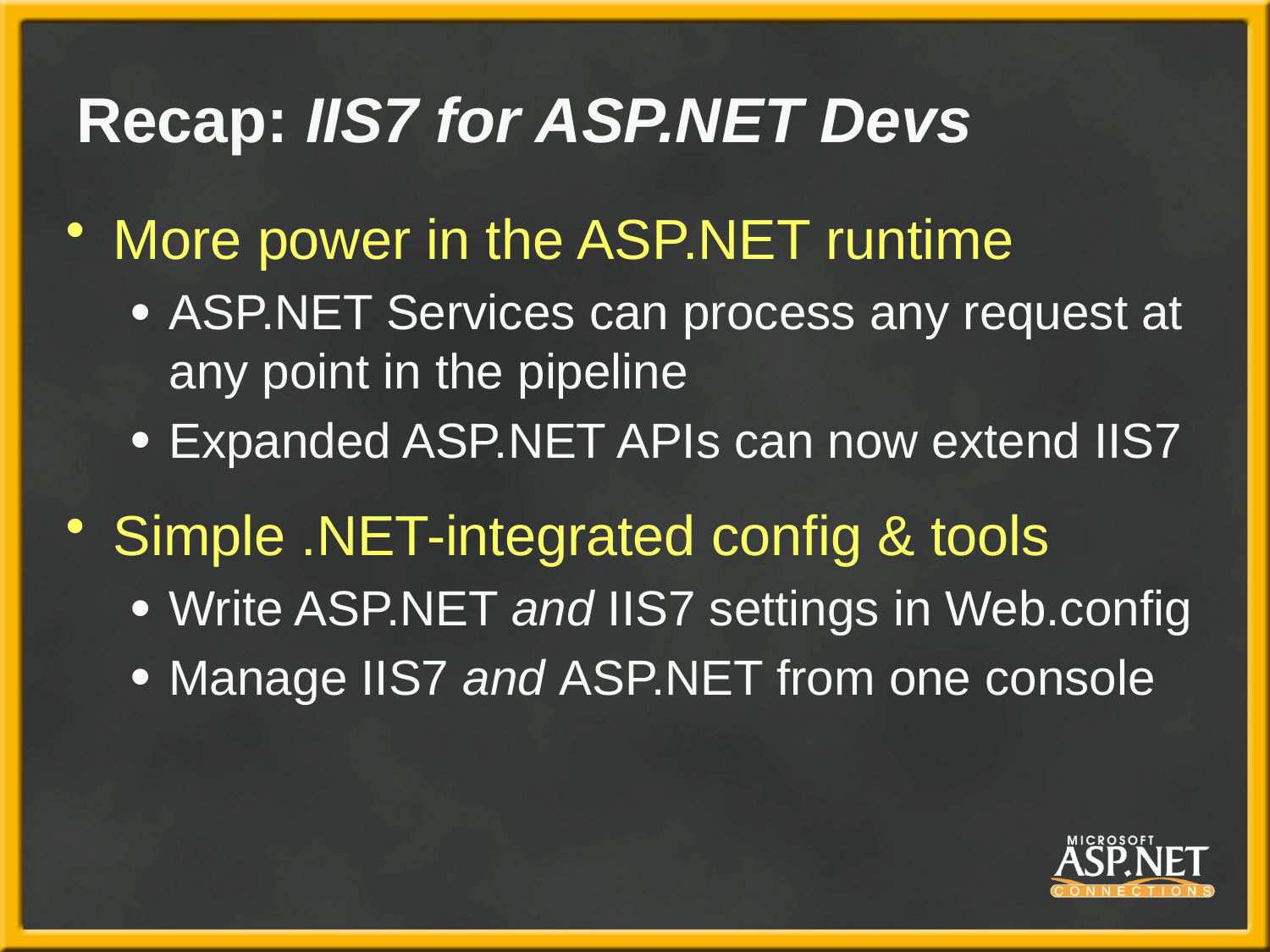

# Recap: IIS7 for ASP.NET Devs
More power in the ASP.NET runtime
ASP.NET Services can process any request at any point in the pipeline
Expanded ASP.NET APIs can now extend IIS7

Simple .NET-integrated config & tools
Write ASP.NET and IIS7 settings in Web.config
Manage IIS7 and ASP.NET from one console